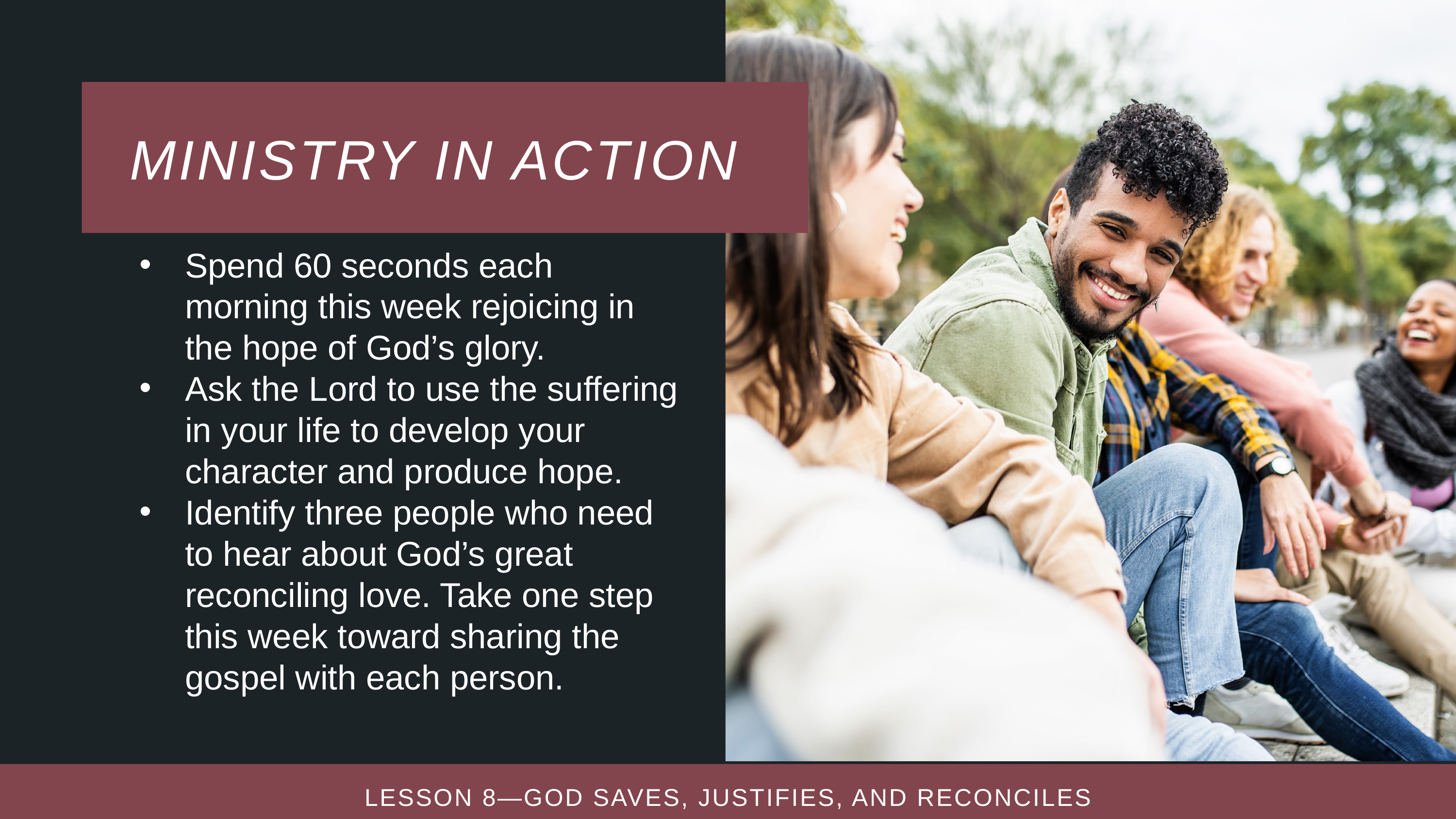

Spend 60 seconds each morning this week rejoicing in the hope of God’s glory.
Ask the Lord to use the suffering in your life to develop your character and produce hope.
Identify three people who need to hear about God’s great reconciling love. Take one step this week toward sharing the gospel with each person.